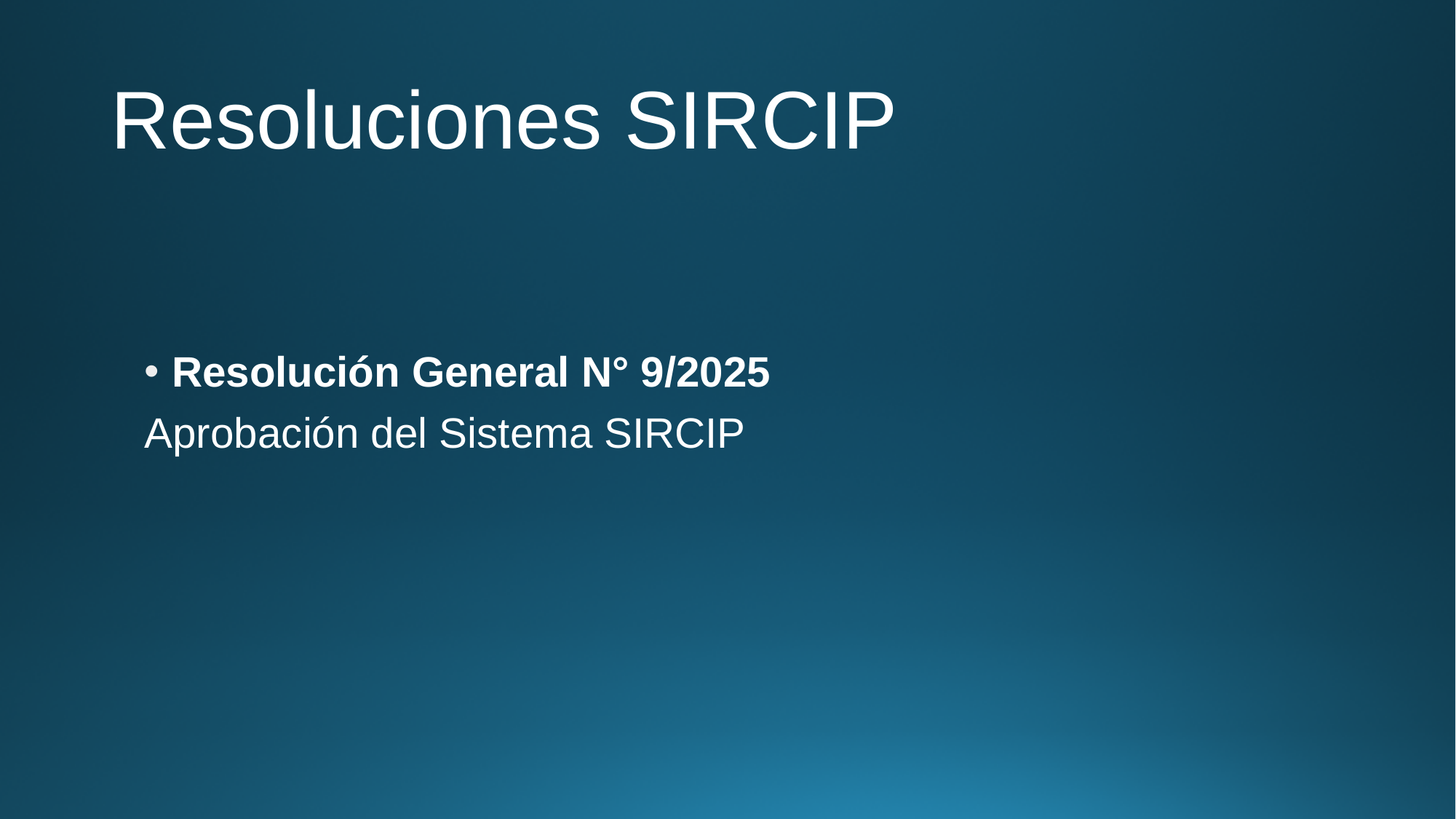

# Resoluciones SIRCIP

Resolución General N° 9/2025
Aprobación del Sistema SIRCIP